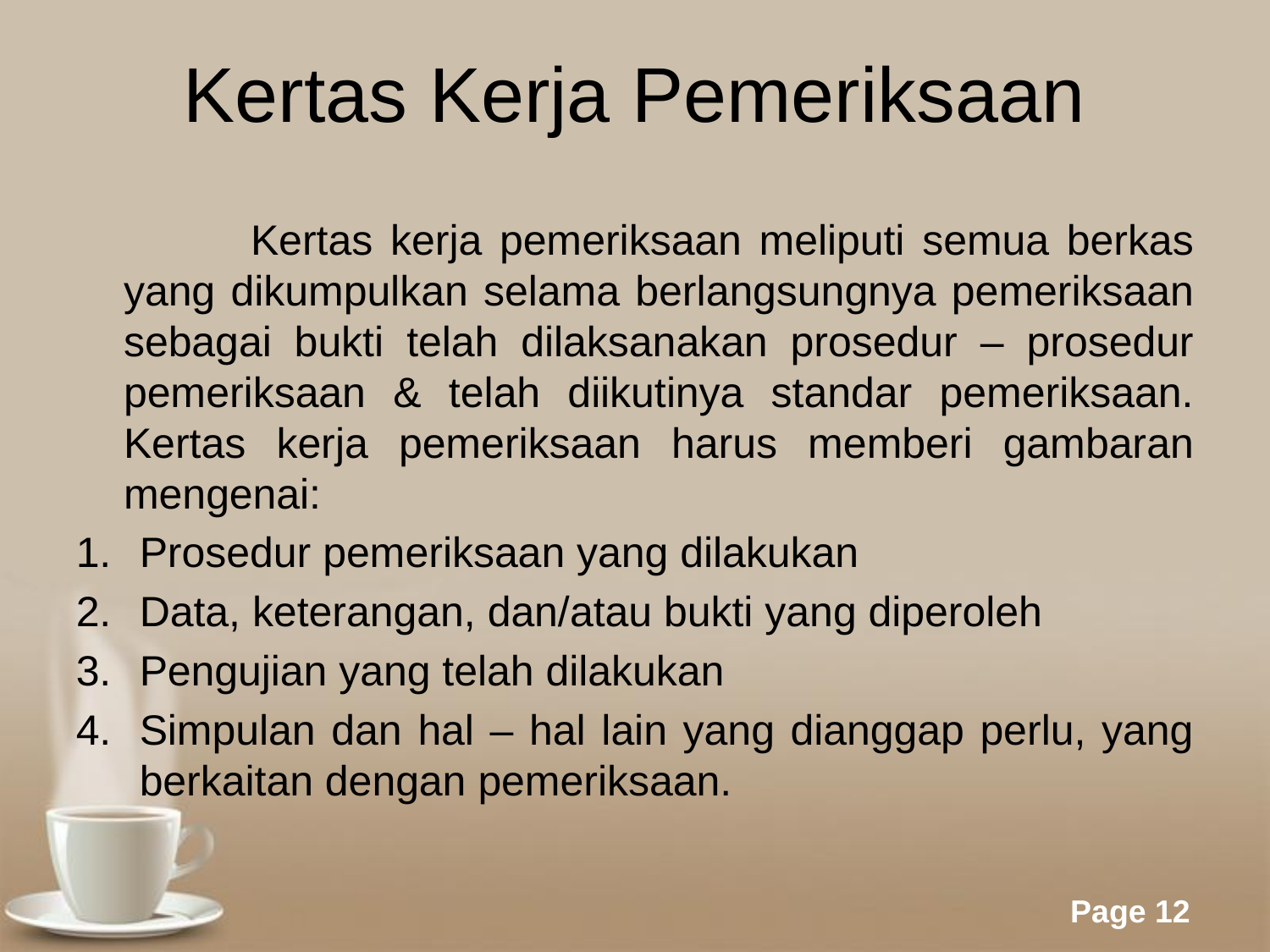

# Kertas Kerja Pemeriksaan
		Kertas kerja pemeriksaan meliputi semua berkas yang dikumpulkan selama berlangsungnya pemeriksaan sebagai bukti telah dilaksanakan prosedur – prosedur pemeriksaan & telah diikutinya standar pemeriksaan. Kertas kerja pemeriksaan harus memberi gambaran mengenai:
Prosedur pemeriksaan yang dilakukan
Data, keterangan, dan/atau bukti yang diperoleh
Pengujian yang telah dilakukan
Simpulan dan hal – hal lain yang dianggap perlu, yang berkaitan dengan pemeriksaan.